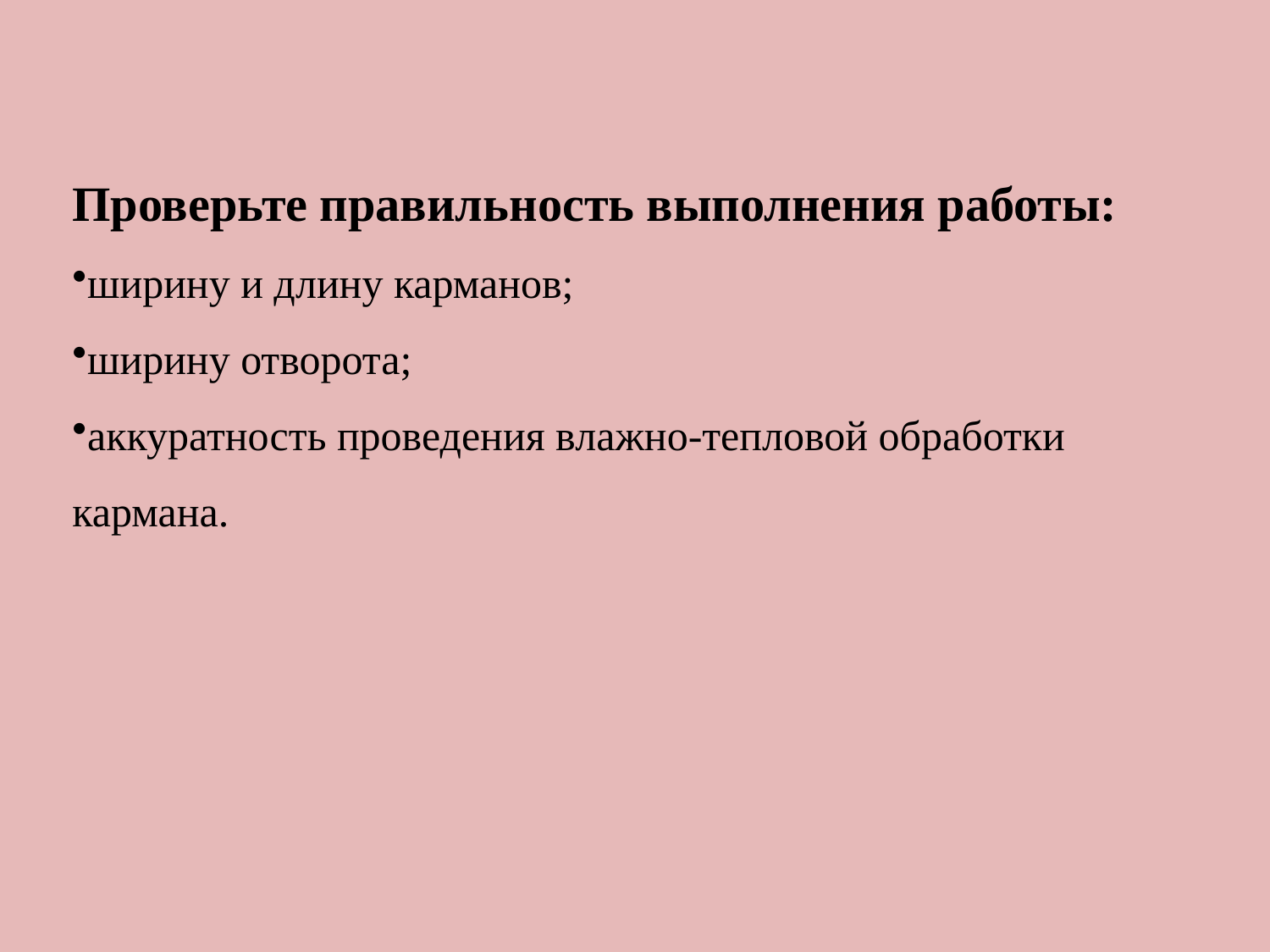

Проверьте правильность выполнения работы:
ширину и длину карманов;
ширину отворота;
аккуратность проведения влажно-тепловой обработки кармана.